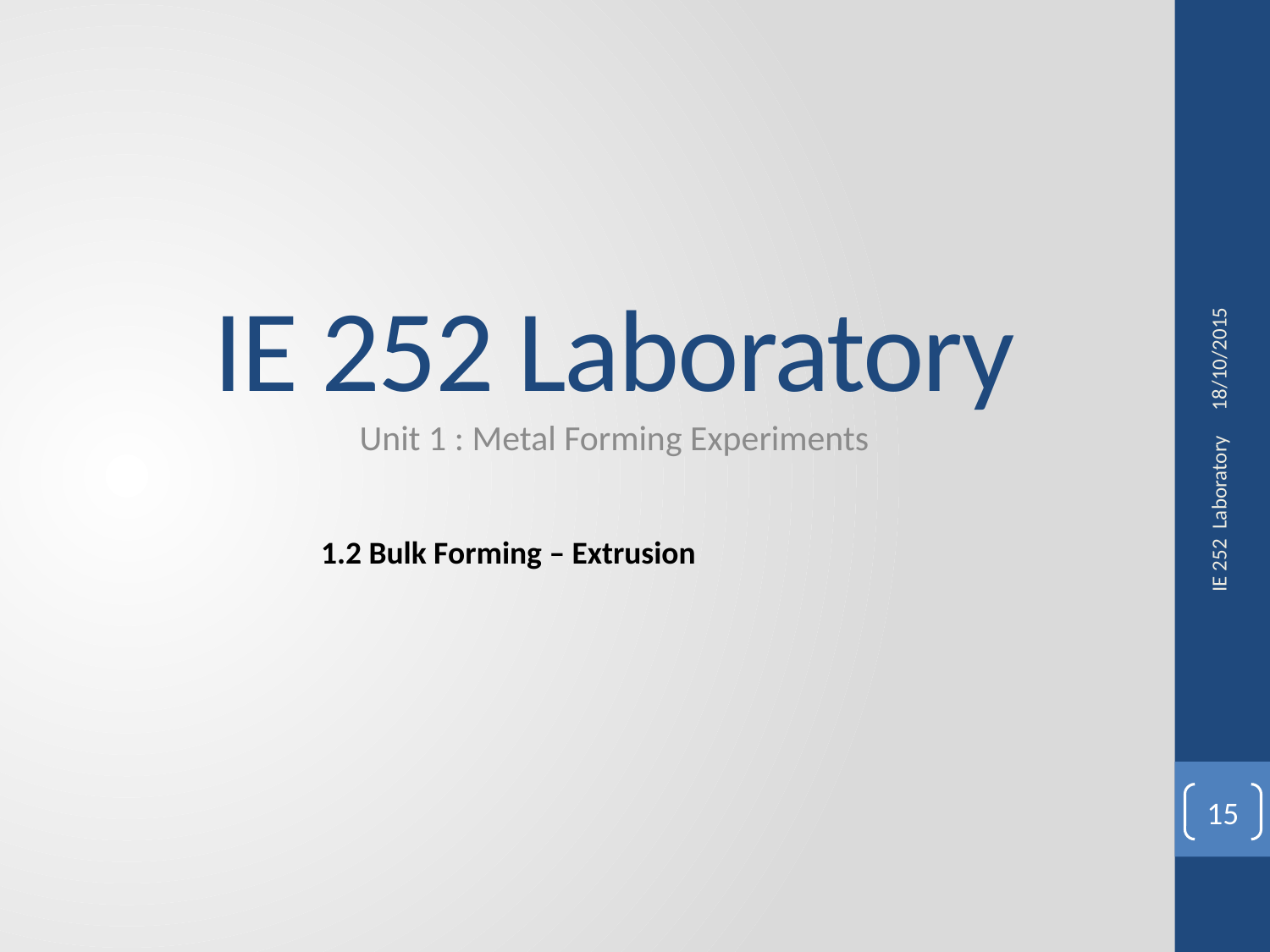

IE 252 Laboratory
Unit 1 : Metal Forming Experiments

18/10/2015
1.2 Bulk Forming – Extrusion
IE 252  Laboratory
15